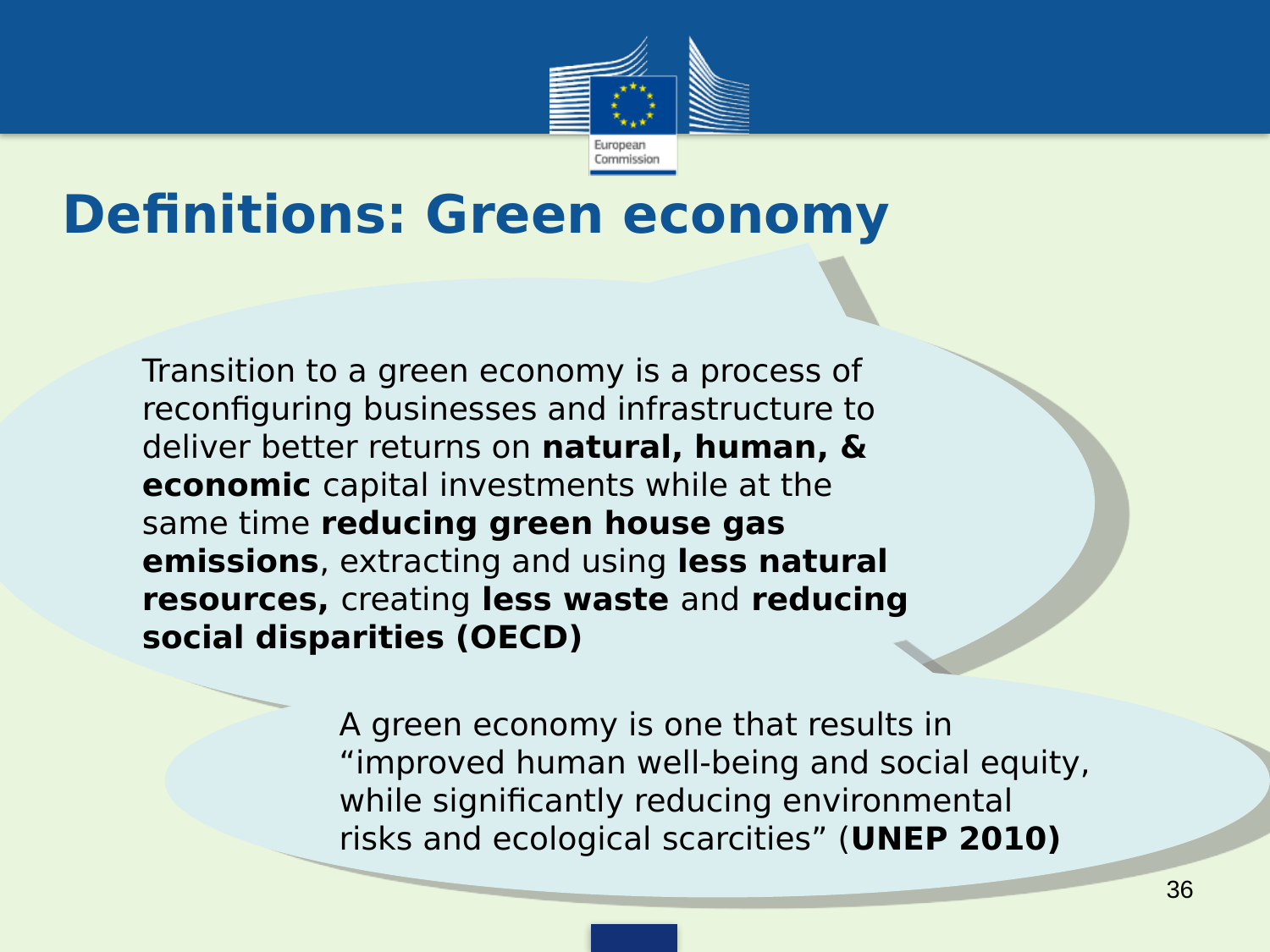

# Definitions: Green economy
Transition to a green economy is a process of reconfiguring businesses and infrastructure to deliver better returns on natural, human, & economic capital investments while at the same time reducing green house gas emissions, extracting and using less natural resources, creating less waste and reducing social disparities (OECD)

A green economy is one that results in “improved human well-being and social equity, while significantly reducing environmental risks and ecological scarcities” (UNEP 2010)
36